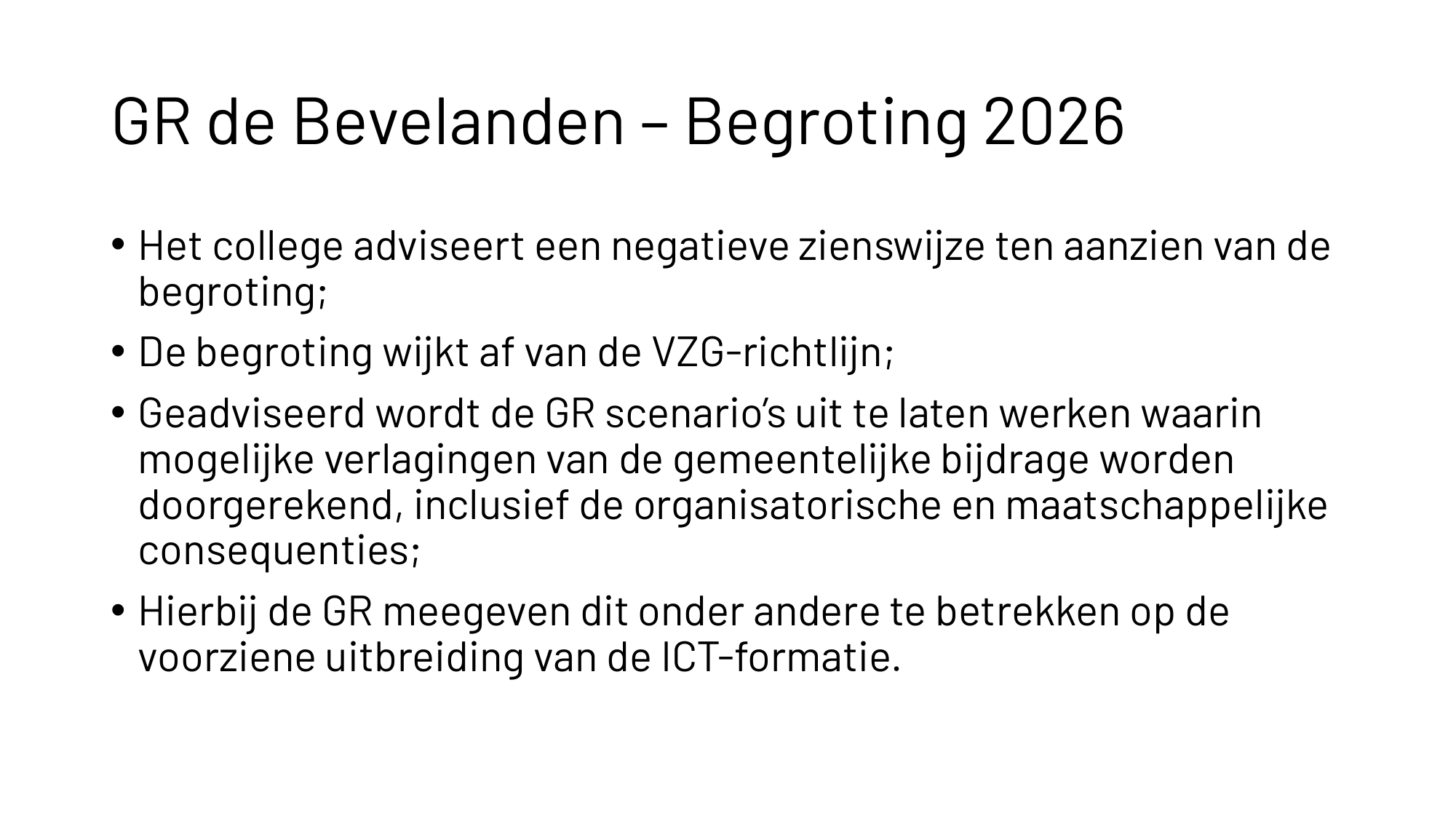

# GR de Bevelanden – Begroting 2026
Het college adviseert een negatieve zienswijze ten aanzien van de begroting;
De begroting wijkt af van de VZG-richtlijn;
Geadviseerd wordt de GR scenario’s uit te laten werken waarin mogelijke verlagingen van de gemeentelijke bijdrage worden doorgerekend, inclusief de organisatorische en maatschappelijke consequenties;
Hierbij de GR meegeven dit onder andere te betrekken op de voorziene uitbreiding van de ICT-formatie.